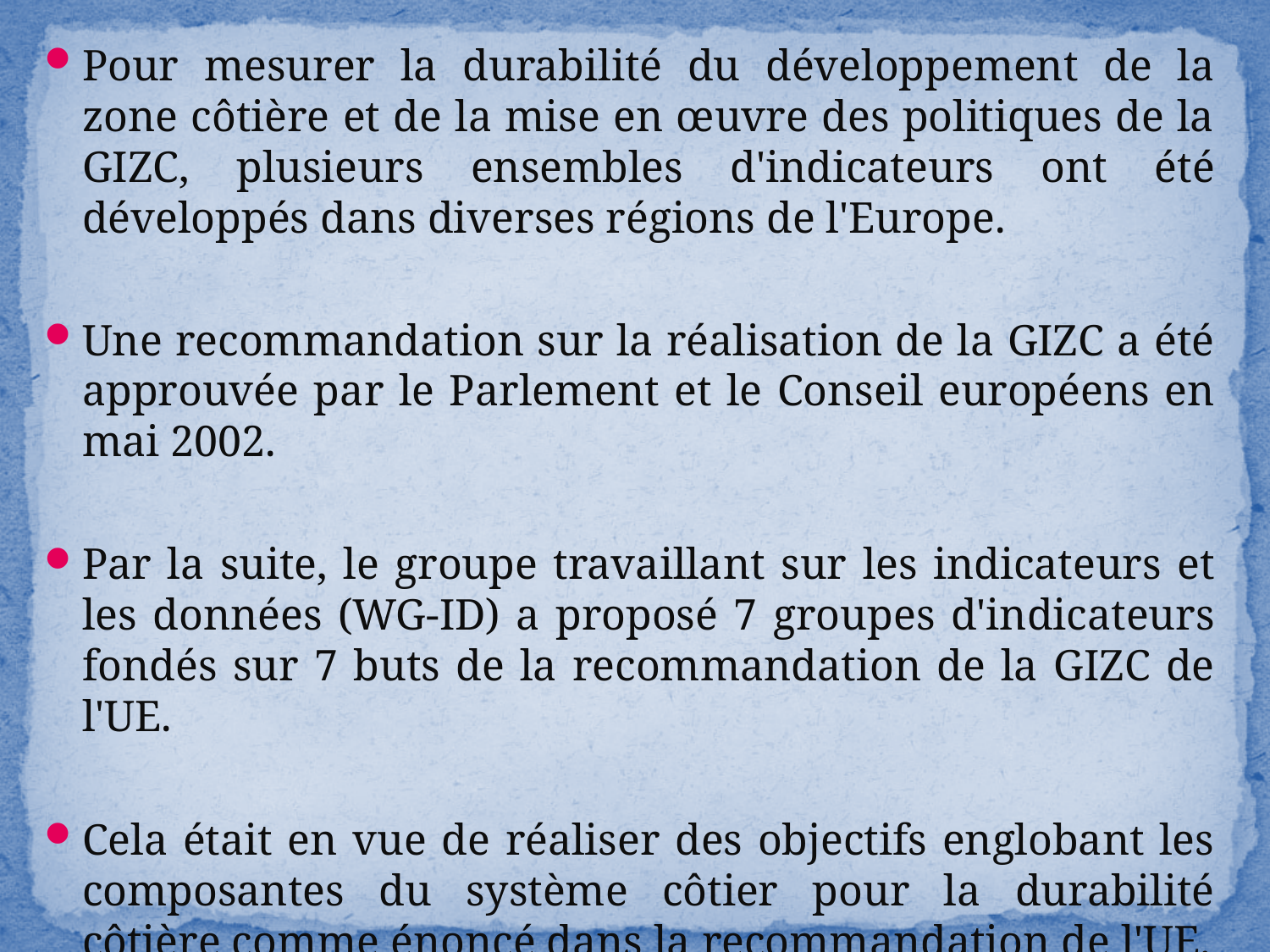

Pour mesurer la durabilité du développement de la zone côtière et de la mise en œuvre des politiques de la GIZC, plusieurs ensembles d'indicateurs ont été développés dans diverses régions de l'Europe.

Une recommandation sur la réalisation de la GIZC a été approuvée par le Parlement et le Conseil européens en mai 2002.

Par la suite, le groupe travaillant sur les indicateurs et les données (WG-ID) a proposé 7 groupes d'indicateurs fondés sur 7 buts de la recommandation de la GIZC de l'UE.

Cela était en vue de réaliser des objectifs englobant les composantes du système côtier pour la durabilité côtière comme énoncé dans la recommandation de l'UE.